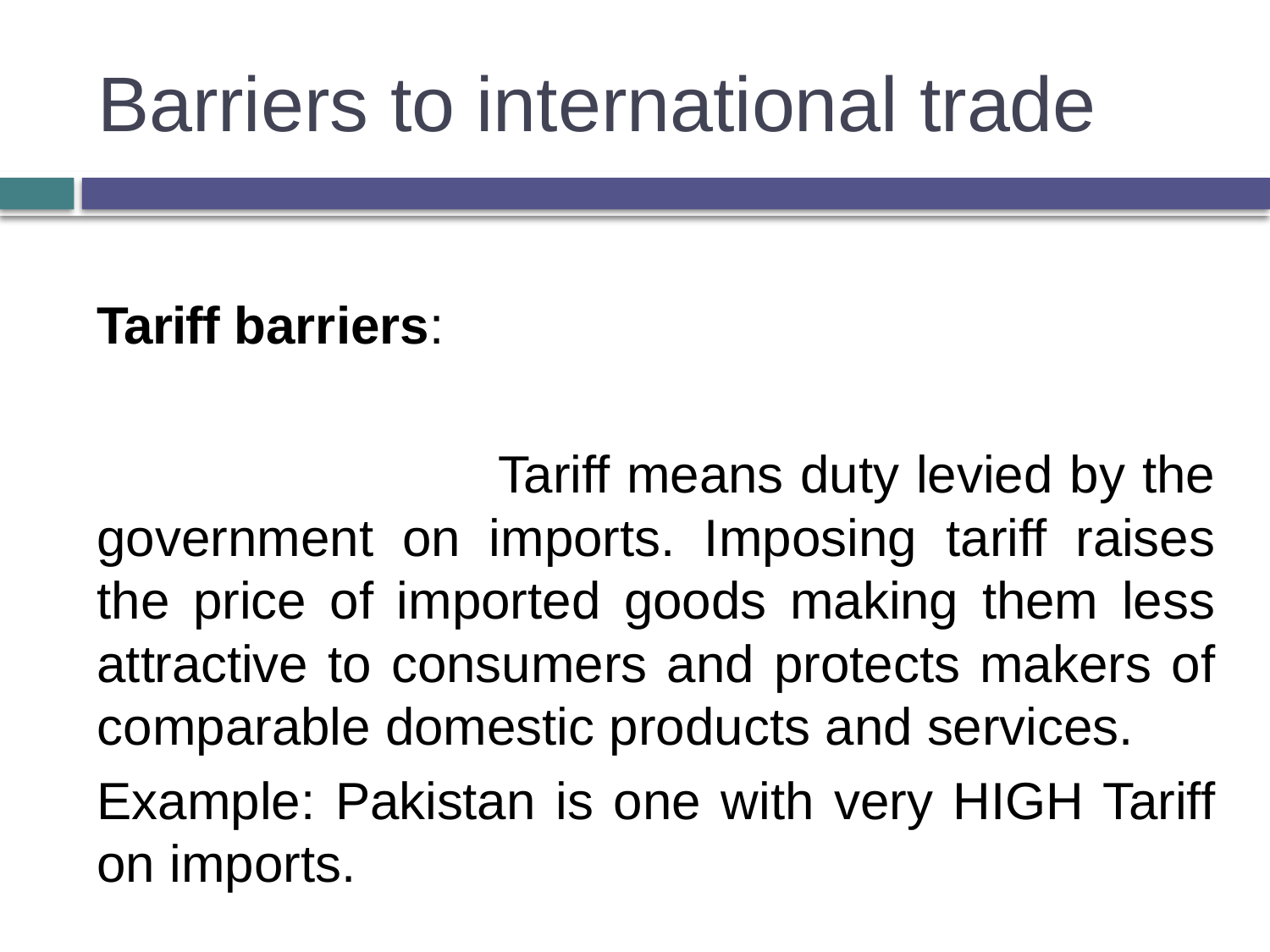

# Barriers to international trade
Tariff barriers:

                        Tariff means duty levied by the government on imports. Imposing tariff raises the price of imported goods making them less attractive to consumers and protects makers of comparable domestic products and services.
Example: Pakistan is one with very HIGH Tariff on imports.